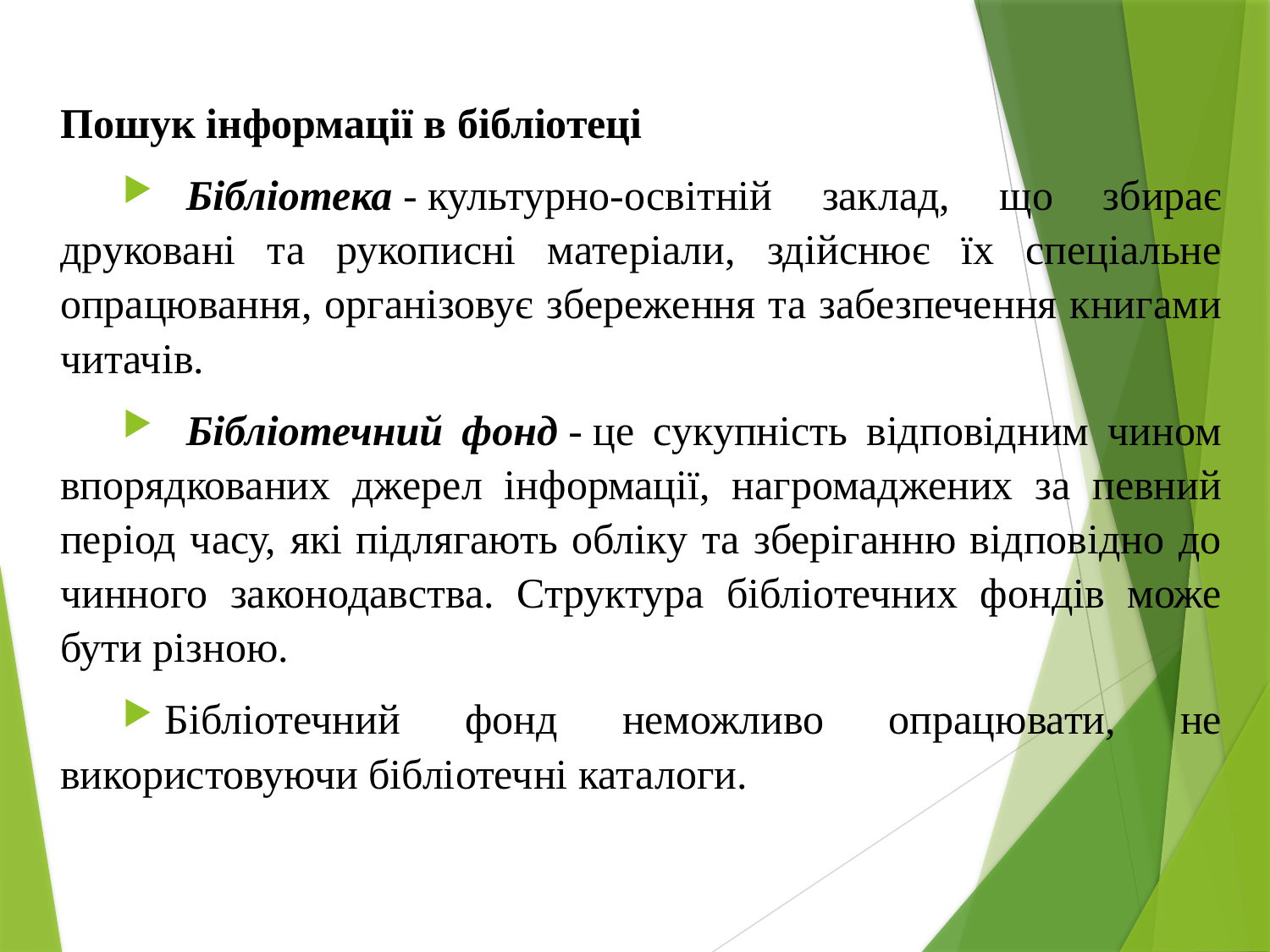

Пошук інформації в бібліотеці
   Бібліотека - культурно-освітній заклад, що збирає друковані та рукописні матеріали, здійснює їх спеціальне опрацювання, організовує збереження та забезпечення книгами читачів.
   Бібліотечний фонд - це сукупність відповідним чином впорядкованих джерел інформації, нагромаджених за певний період часу, які підлягають обліку та зберіганню відповідно до чинного законодавства. Структура бібліотечних фондів може бути різною.
 Бібліотечний фонд неможливо опрацювати, не використовуючи бібліотечні каталоги.